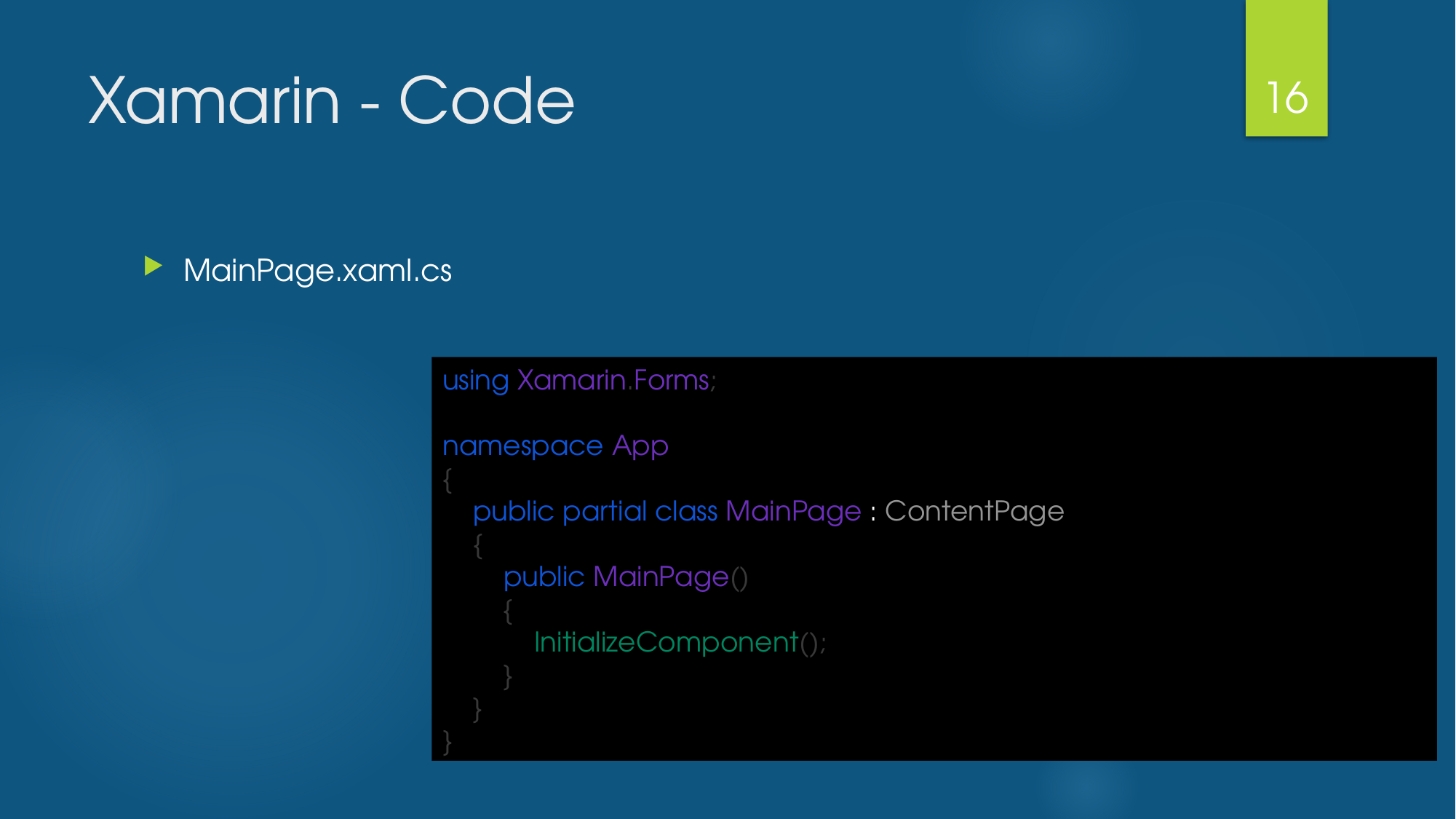

16
# Xamarin - Code
MainPage.xaml.cs
using Xamarin.Forms;
namespace App
{
    public partial class MainPage : ContentPage
    {
        public MainPage()
        {
            InitializeComponent();
        }
    }
}